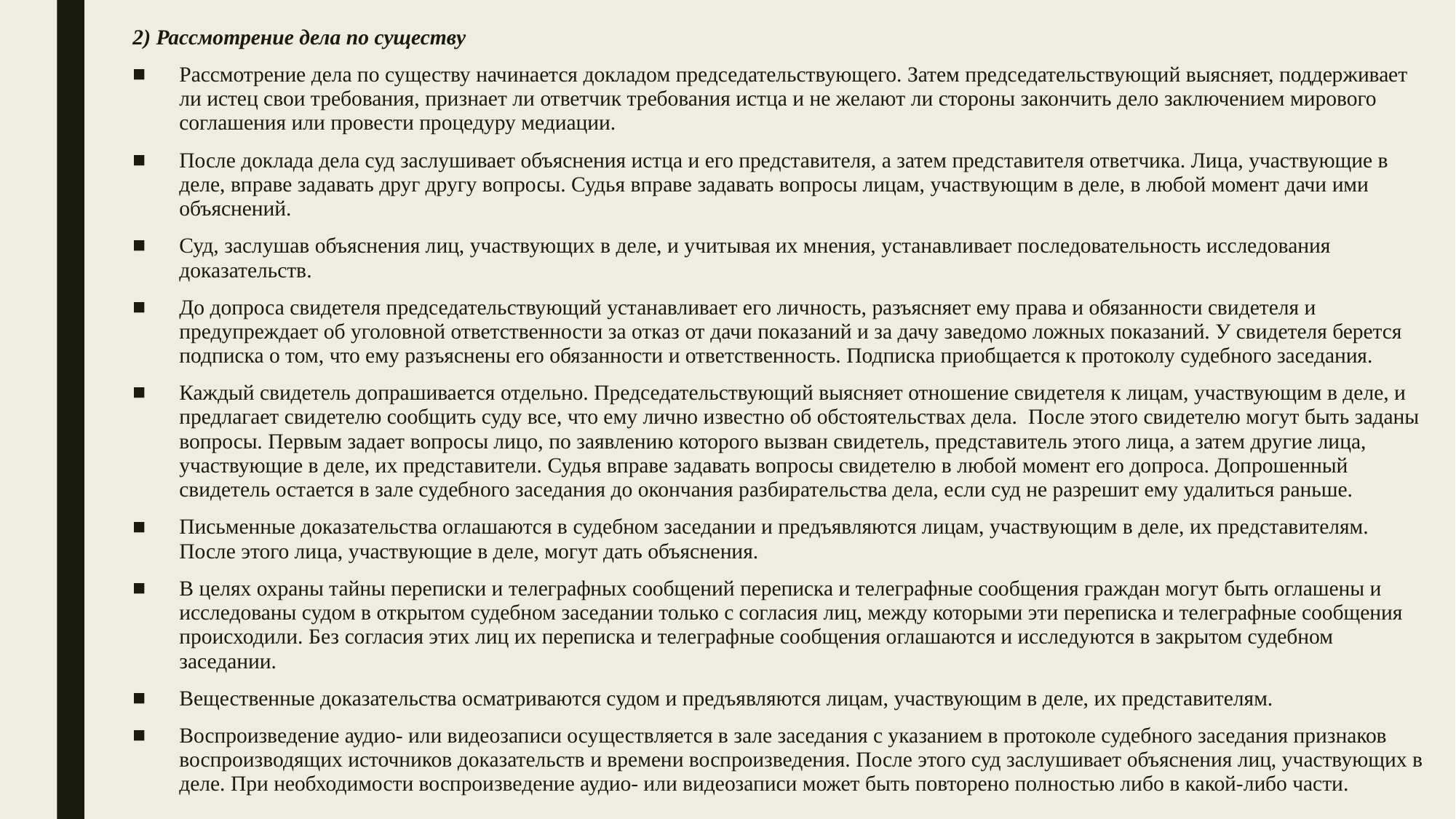

2) Рассмотрение дела по существу
Рассмотрение дела по существу начинается докладом председательствующего. Затем председательствующий выясняет, поддерживает ли истец свои требования, признает ли ответчик требования истца и не желают ли стороны закончить дело заключением мирового соглашения или провести процедуру медиации.
После доклада дела суд заслушивает объяснения истца и его представителя, а затем представителя ответчика. Лица, участвующие в деле, вправе задавать друг другу вопросы. Судья вправе задавать вопросы лицам, участвующим в деле, в любой момент дачи ими объяснений.
Суд, заслушав объяснения лиц, участвующих в деле, и учитывая их мнения, устанавливает последовательность исследования доказательств.
До допроса свидетеля председательствующий устанавливает его личность, разъясняет ему права и обязанности свидетеля и предупреждает об уголовной ответственности за отказ от дачи показаний и за дачу заведомо ложных показаний. У свидетеля берется подписка о том, что ему разъяснены его обязанности и ответственность. Подписка приобщается к протоколу судебного заседания.
Каждый свидетель допрашивается отдельно. Председательствующий выясняет отношение свидетеля к лицам, участвующим в деле, и предлагает свидетелю сообщить суду все, что ему лично известно об обстоятельствах дела.  После этого свидетелю могут быть заданы вопросы. Первым задает вопросы лицо, по заявлению которого вызван свидетель, представитель этого лица, а затем другие лица, участвующие в деле, их представители. Судья вправе задавать вопросы свидетелю в любой момент его допроса. Допрошенный свидетель остается в зале судебного заседания до окончания разбирательства дела, если суд не разрешит ему удалиться раньше.
Письменные доказательства оглашаются в судебном заседании и предъявляются лицам, участвующим в деле, их представителям. После этого лица, участвующие в деле, могут дать объяснения.
В целях охраны тайны переписки и телеграфных сообщений переписка и телеграфные сообщения граждан могут быть оглашены и исследованы судом в открытом судебном заседании только с согласия лиц, между которыми эти переписка и телеграфные сообщения происходили. Без согласия этих лиц их переписка и телеграфные сообщения оглашаются и исследуются в закрытом судебном заседании.
Вещественные доказательства осматриваются судом и предъявляются лицам, участвующим в деле, их представителям.
Воспроизведение аудио- или видеозаписи осуществляется в зале заседания с указанием в протоколе судебного заседания признаков воспроизводящих источников доказательств и времени воспроизведения. После этого суд заслушивает объяснения лиц, участвующих в деле. При необходимости воспроизведение аудио- или видеозаписи может быть повторено полностью либо в какой-либо части.